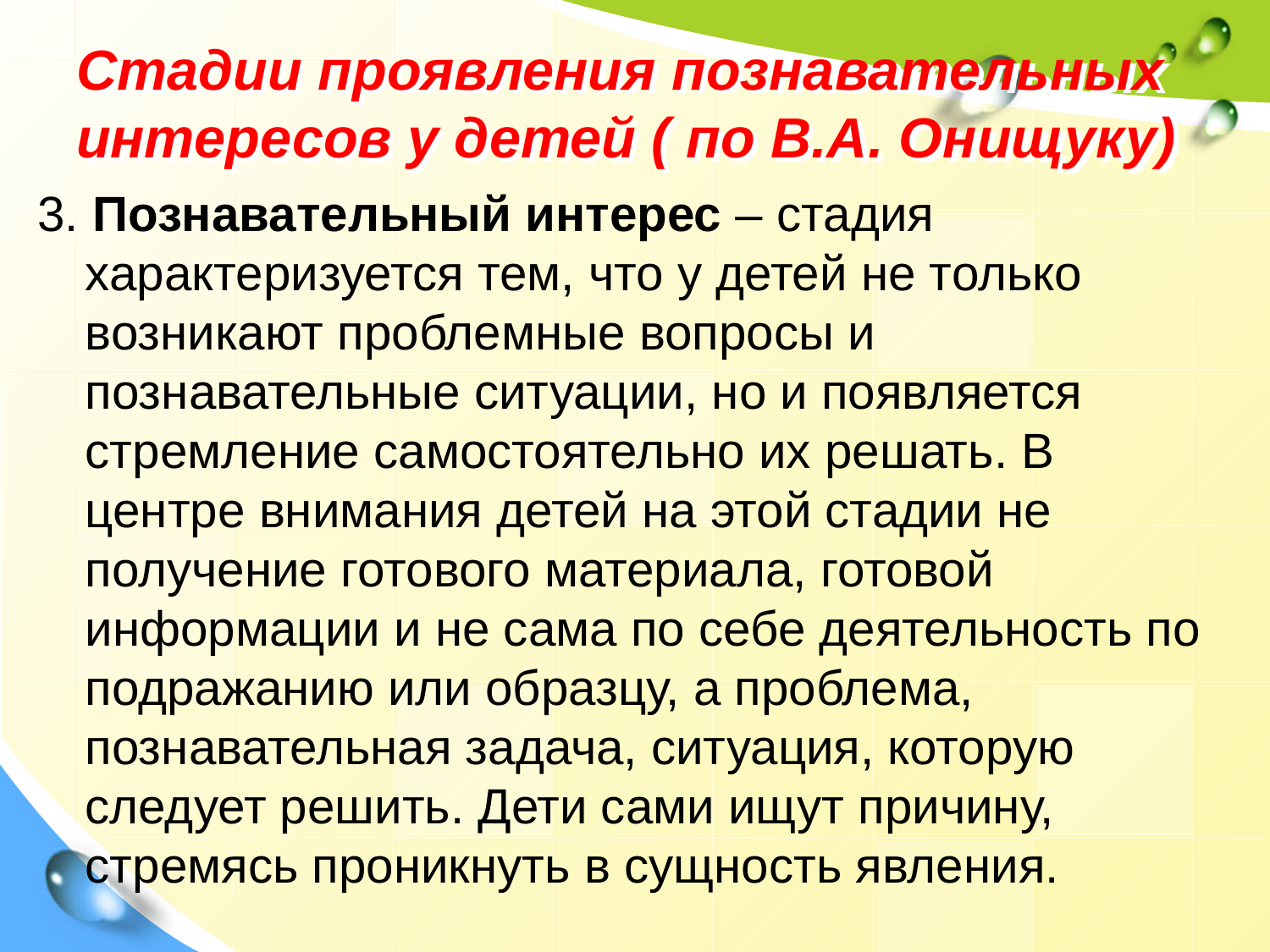

# Стадии проявления познавательных интересов у детей ( по В.А. Онищуку)
3. Познавательный интерес – стадия характеризуется тем, что у детей не только возникают проблемные вопросы и познавательные ситуации, но и появляется стремление самостоятельно их решать. В центре внимания детей на этой стадии не получение готового материала, готовой информации и не сама по себе деятельность по подражанию или образцу, а проблема, познавательная задача, ситуация, которую следует решить. Дети сами ищут причину, стремясь проникнуть в сущность явления.